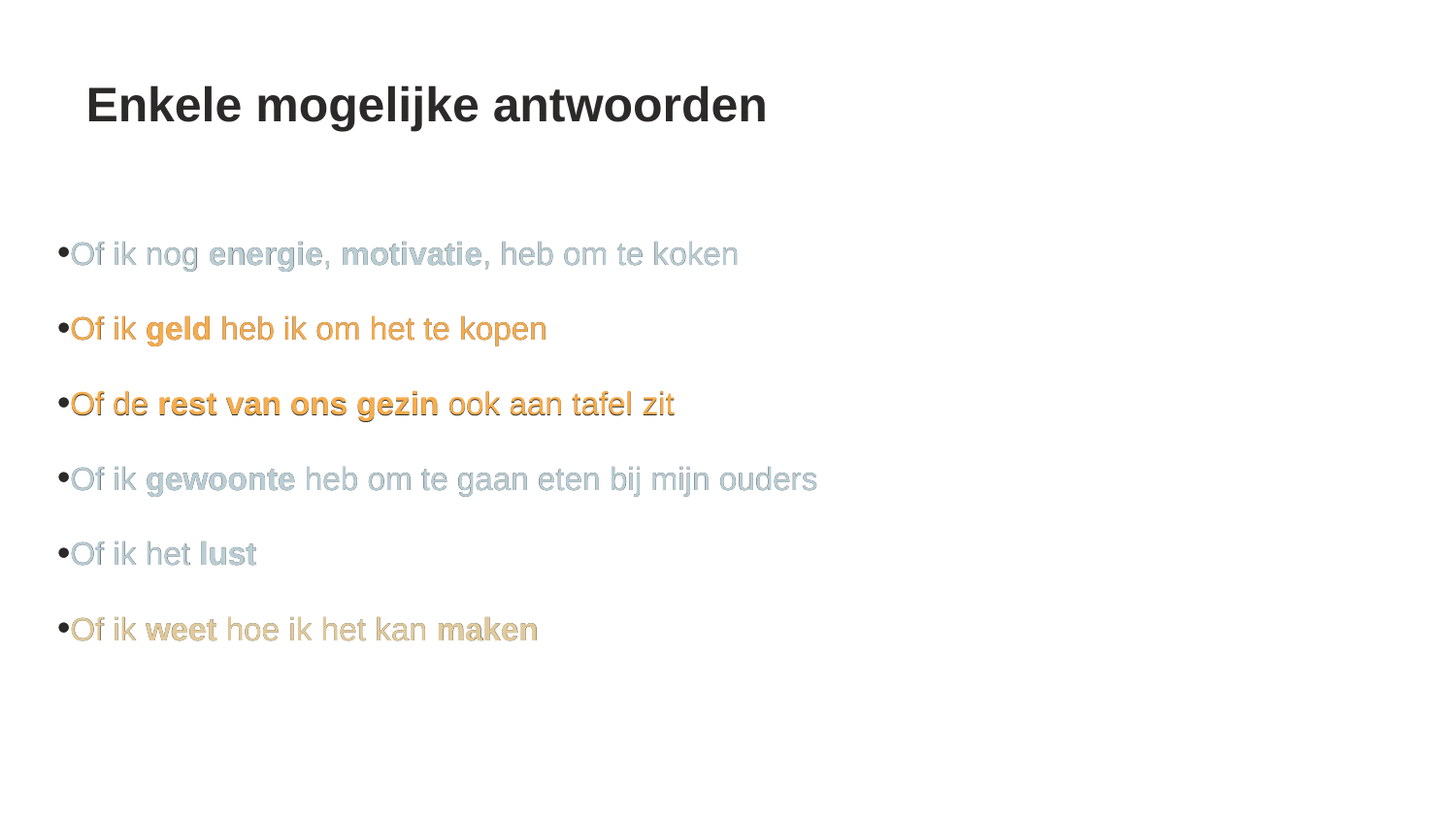

# Enkele mogelijke antwoorden
Of ik nog energie, motivatie, heb om te koken
Of ik geld heb ik om het te kopen
Of de rest van ons gezin ook aan tafel zit
Of ik gewoonte heb om te gaan eten bij mijn ouders
Of ik het lust
Of ik weet hoe ik het kan maken

Of ik nog energie, motivatie, heb om te koken
Of ik geld heb ik om het te kopen
Of de rest van ons gezin ook aan tafel zit
Of ik gewoonte heb om te gaan eten bij mijn ouders
Of ik het lust
Of ik weet hoe ik het kan maken

30/09/2025